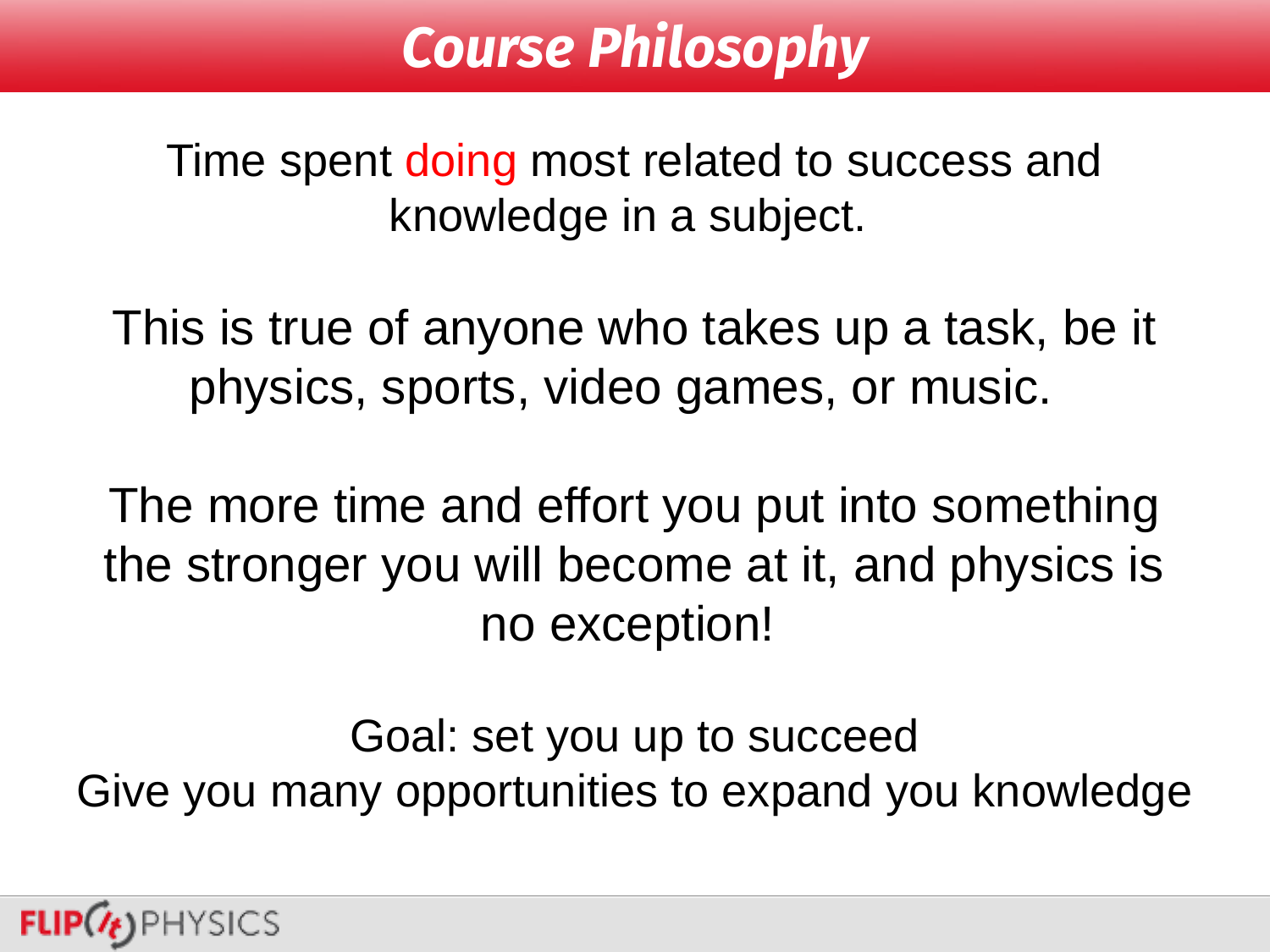

# Course Philosophy
Time spent doing most related to success and knowledge in a subject.

This is true of anyone who takes up a task, be it physics, sports, video games, or music.

The more time and effort you put into something the stronger you will become at it, and physics is no exception!

Goal: set you up to succeed
Give you many opportunities to expand you knowledge